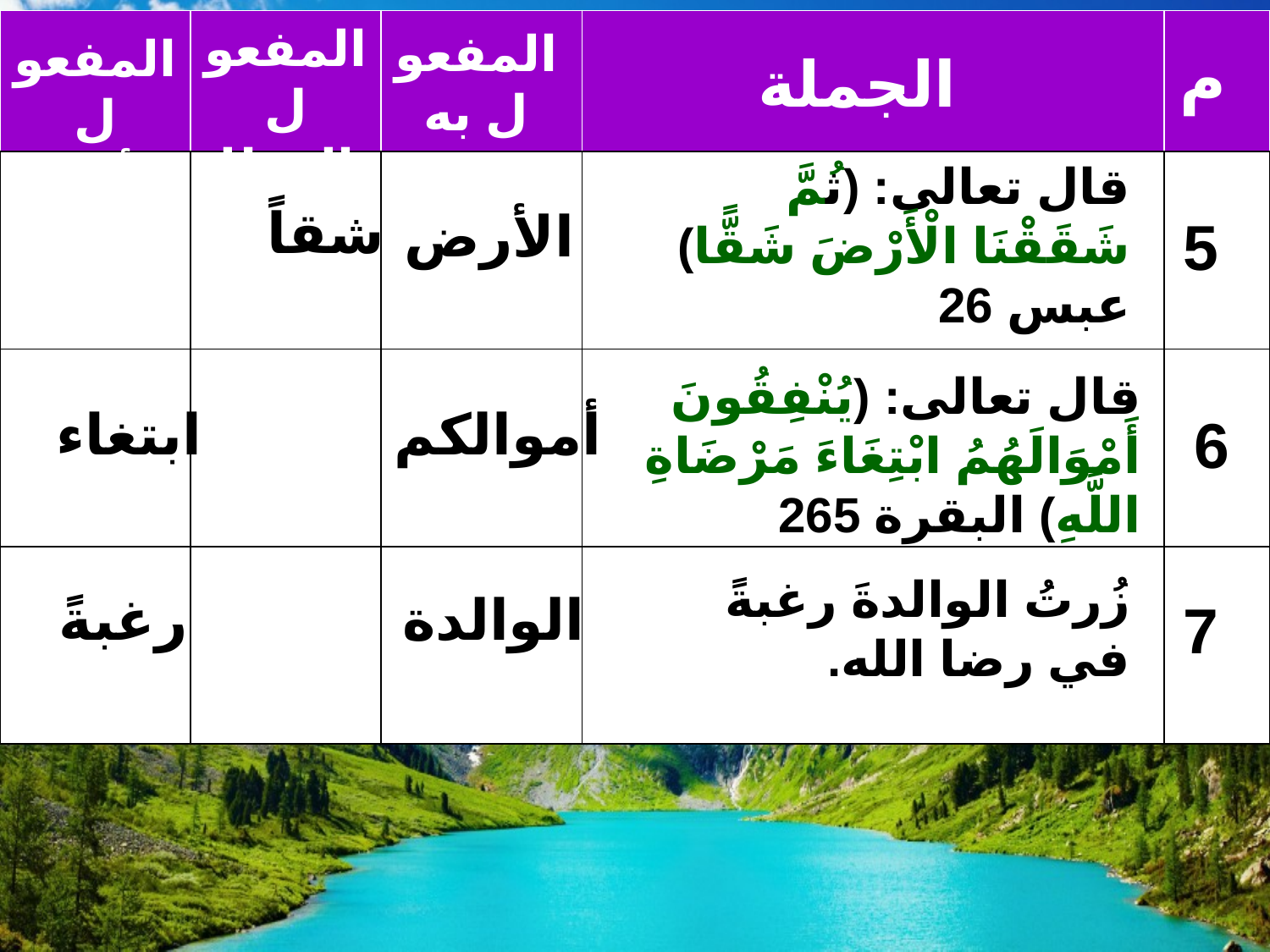

المفعول المطلق
|  |  |  |  |  |
| --- | --- | --- | --- | --- |
|  |  |  |  |  |
|  |  |  |  |  |
|  |  |  |  |  |
المفعول به
المفعول لأجله
م
الجملة
قال تعالى: (ثُمَّ شَقَقْنَا الْأَرْضَ شَقًّا) عبس 26
شقاً
الأرض
5
قال تعالى: (يُنْفِقُونَ أَمْوَالَهُمُ ابْتِغَاءَ مَرْضَاةِ اللَّهِ) البقرة 265
ابتغاء
أموالكم
6
زُرتُ الوالدةَ رغبةً في رضا الله.
رغبةً
الوالدة
7